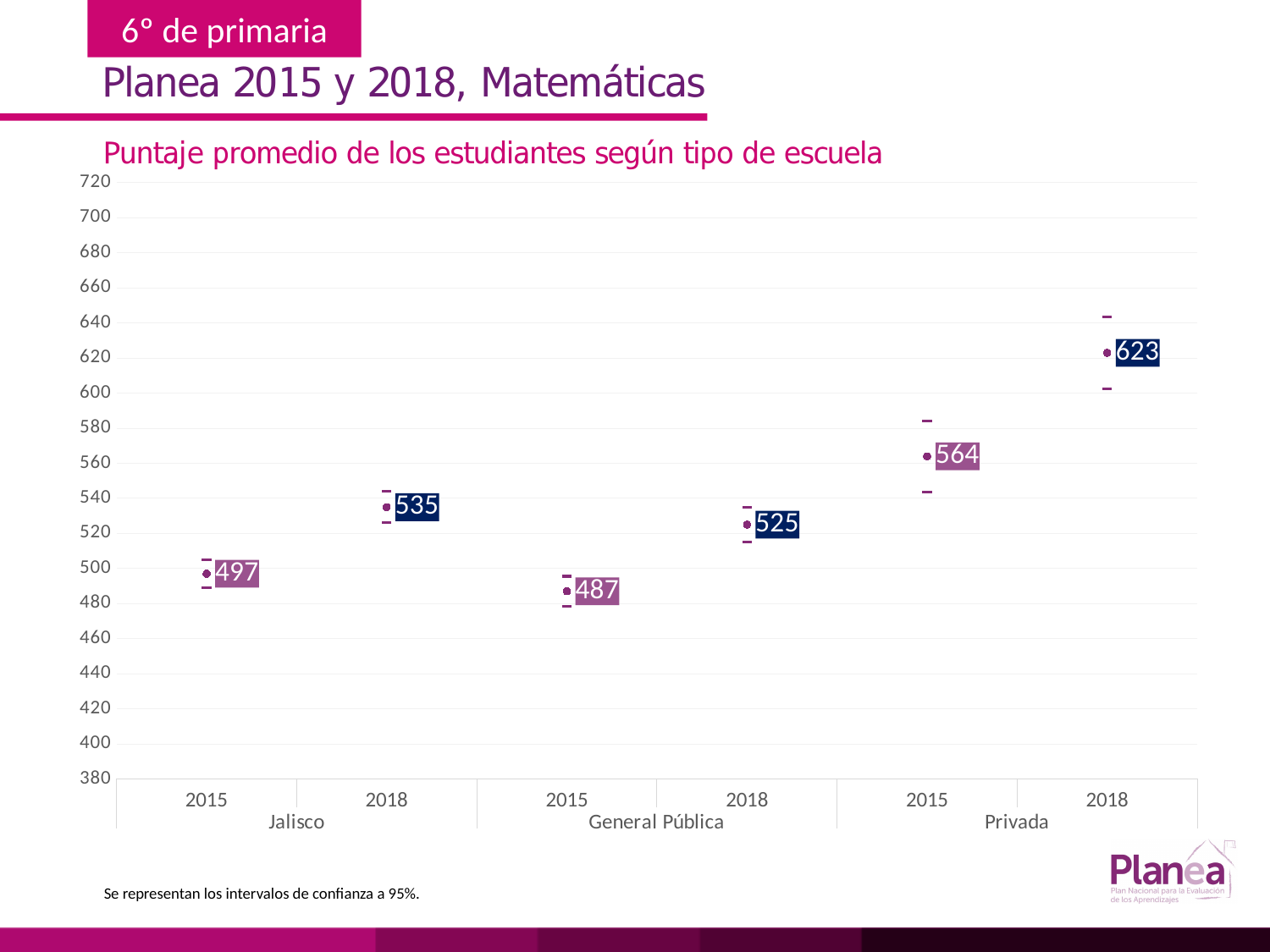

Planea 2015 y 2018, Matemáticas

Puntaje promedio de los estudiantes según tipo de escuela

### Chart

| Category |  |  |  |
|---|---|---|---|
| 2015 | 489.04 | 504.96 | 497.0 |
| 2018 | 526.045 | 543.955 | 535.0 |
| 2015 | 478.443 | 495.557 | 487.0 |
| 2018 | 515.249 | 534.751 | 525.0 |
| 2015 | 543.702 | 584.298 | 564.0 |
| 2018 | 602.702 | 643.298 | 623.0 |
Se representan los intervalos de confianza a 95%.